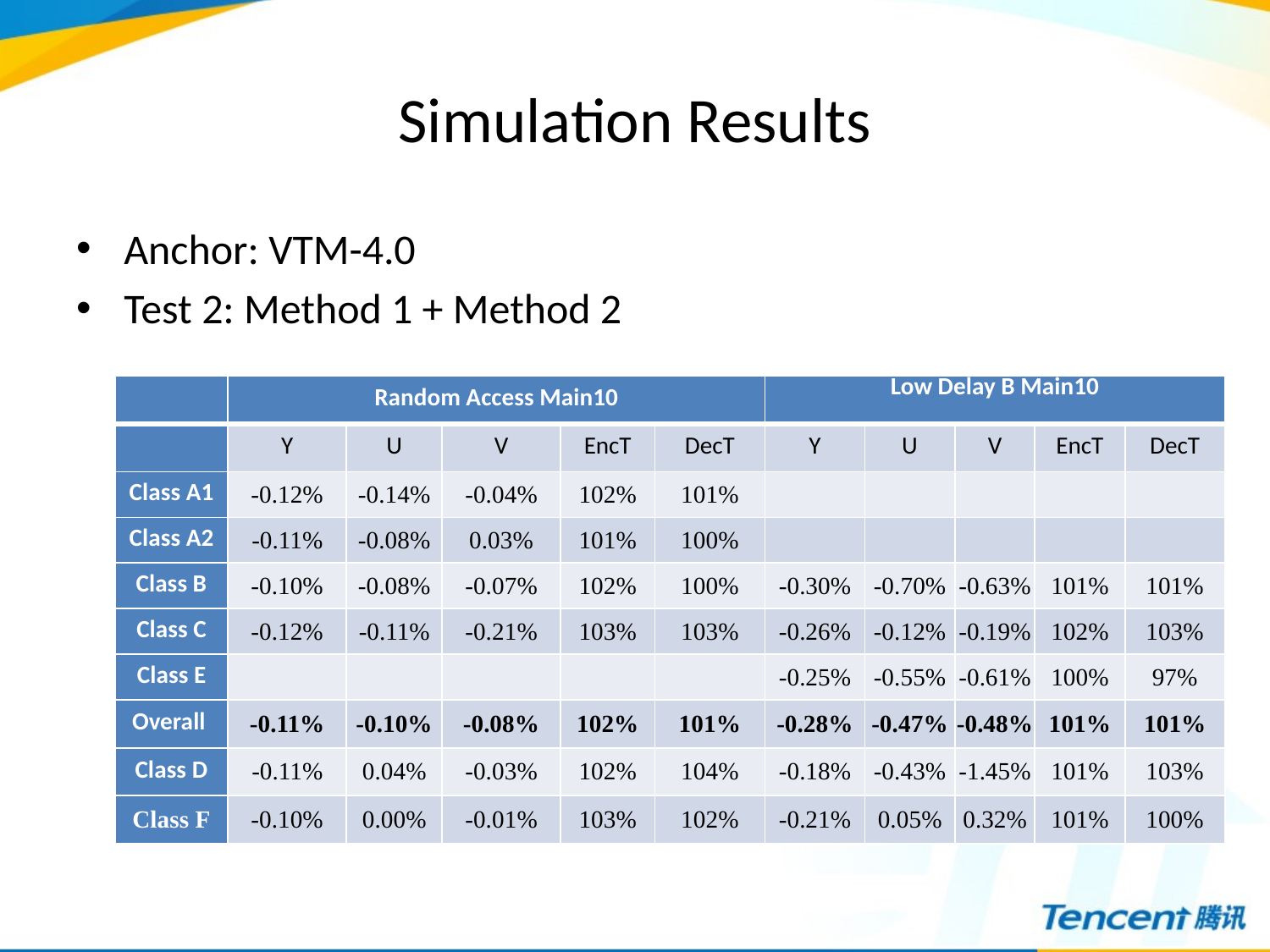

# Simulation Results
Anchor: VTM-4.0
Test 2: Method 1 + Method 2

|  | Random Access Main10 |  |  |  |  | Low Delay B Main10 |  |  |  |  |
| --- | --- | --- | --- | --- | --- | --- | --- | --- | --- | --- |
|  | Y | U | V | EncT | DecT | Y | U | V | EncT | DecT |
| Class A1 | -0.12% | -0.14% | -0.04% | 102% | 101% |  |  |  |  |  |
| Class A2 | -0.11% | -0.08% | 0.03% | 101% | 100% |  |  |  |  |  |
| Class B | -0.10% | -0.08% | -0.07% | 102% | 100% | -0.30% | -0.70% | -0.63% | 101% | 101% |
| Class C | -0.12% | -0.11% | -0.21% | 103% | 103% | -0.26% | -0.12% | -0.19% | 102% | 103% |
| Class E |  |  |  |  |  | -0.25% | -0.55% | -0.61% | 100% | 97% |
| Overall | -0.11% | -0.10% | -0.08% | 102% | 101% | -0.28% | -0.47% | -0.48% | 101% | 101% |
| Class D | -0.11% | 0.04% | -0.03% | 102% | 104% | -0.18% | -0.43% | -1.45% | 101% | 103% |
| Class F | -0.10% | 0.00% | -0.01% | 103% | 102% | -0.21% | 0.05% | 0.32% | 101% | 100% |